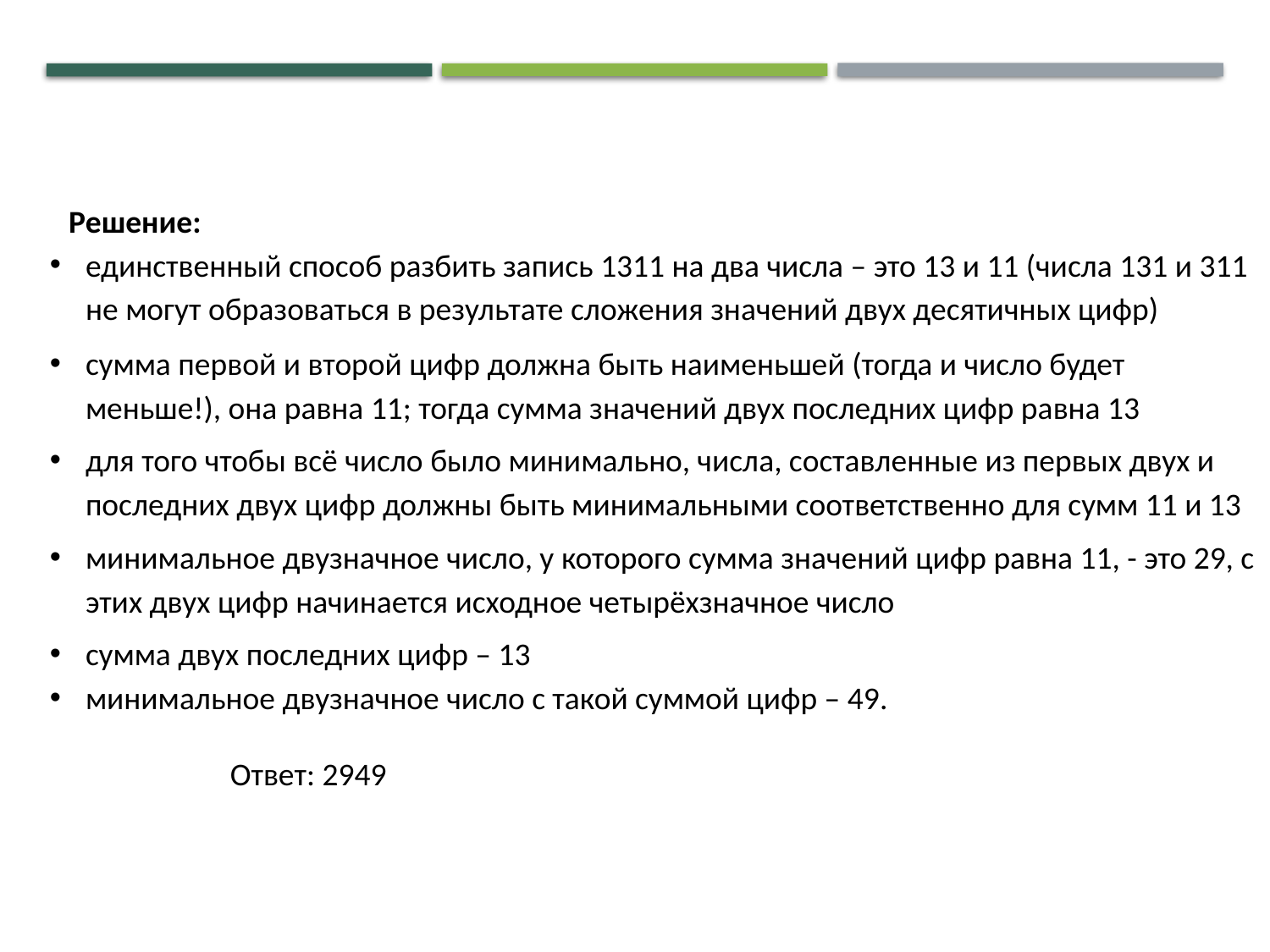

Решение:
единственный способ разбить запись 1311 на два числа – это 13 и 11 (числа 131 и 311 не могут образоваться в результате сложения значений двух десятичных цифр)
сумма первой и второй цифр должна быть наименьшей (тогда и число будет меньше!), она равна 11; тогда сумма значений двух последних цифр равна 13
для того чтобы всё число было минимально, числа, составленные из первых двух и последних двух цифр должны быть минимальными соответственно для сумм 11 и 13
минимальное двузначное число, у которого сумма значений цифр равна 11, - это 29, с этих двух цифр начинается исходное четырёхзначное число
сумма двух последних цифр – 13
минимальное двузначное число с такой суммой цифр – 49.
Ответ: 2949